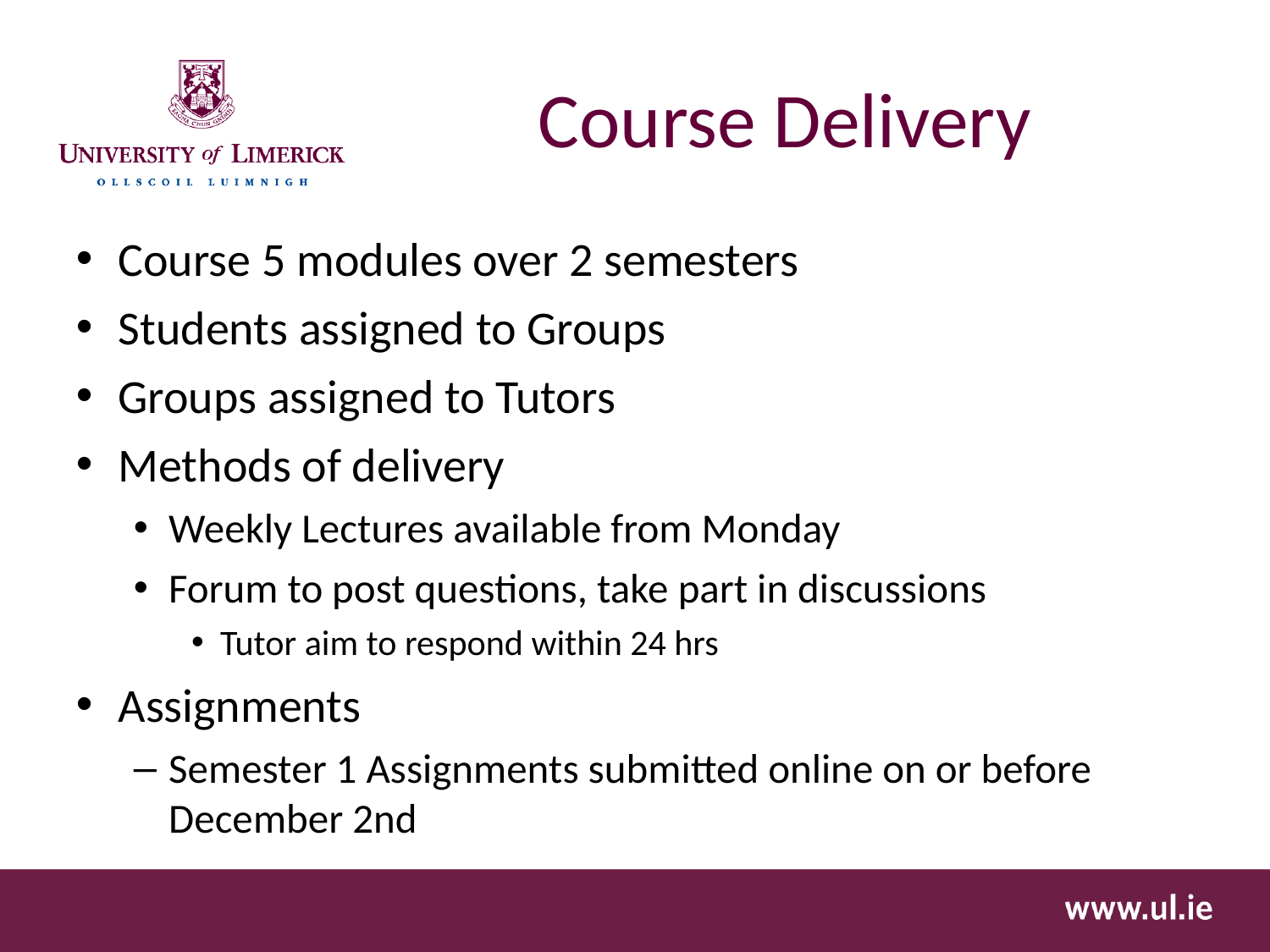

# Course Delivery
Course 5 modules over 2 semesters
Students assigned to Groups
Groups assigned to Tutors
Methods of delivery
Weekly Lectures available from Monday
Forum to post questions, take part in discussions
Tutor aim to respond within 24 hrs
Assignments
Semester 1 Assignments submitted online on or before December 2nd